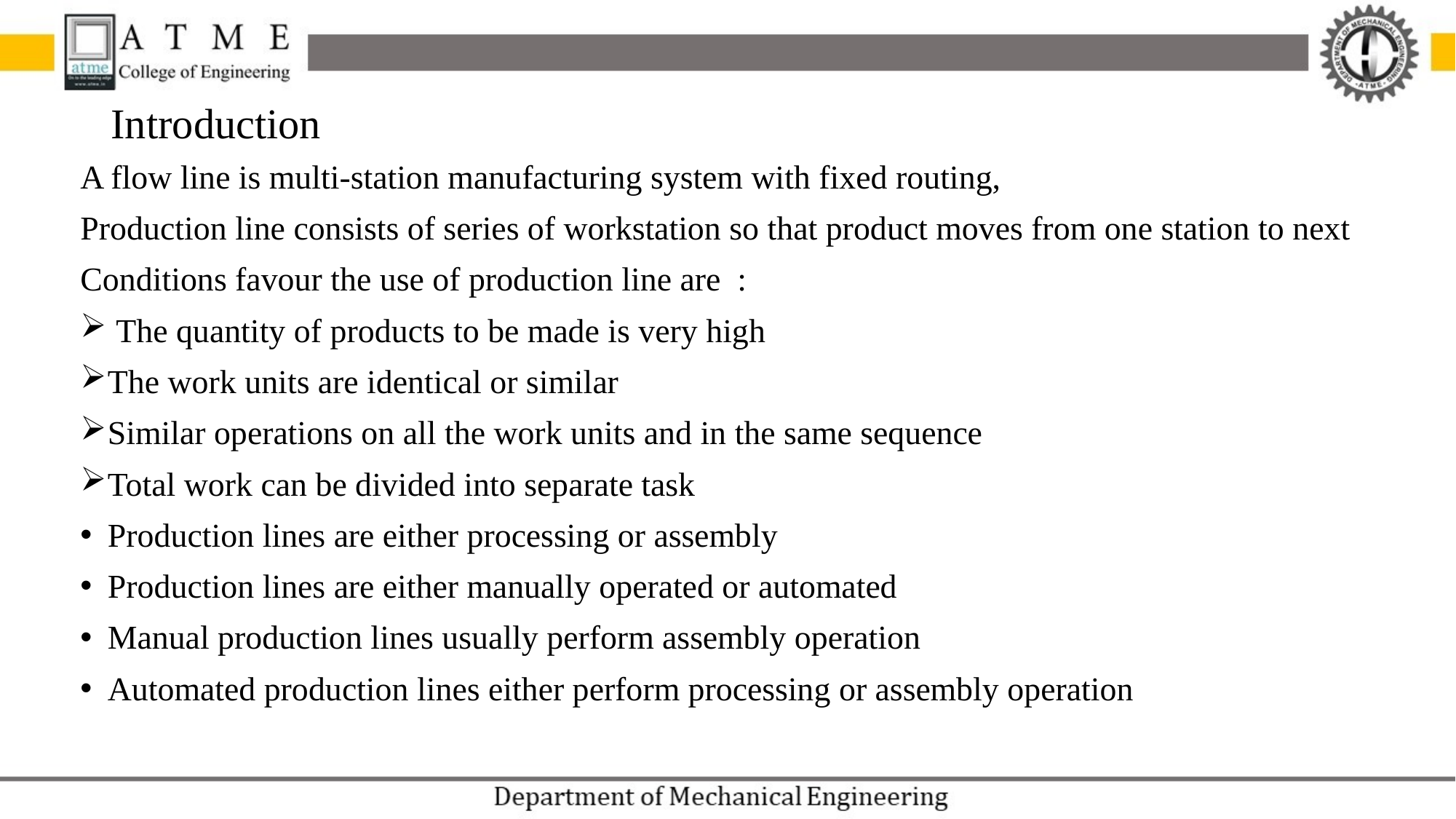

# Introduction
A flow line is multi-station manufacturing system with fixed routing,
Production line consists of series of workstation so that product moves from one station to next
Conditions favour the use of production line are  :
 The quantity of products to be made is very high
The work units are identical or similar
Similar operations on all the work units and in the same sequence
Total work can be divided into separate task
Production lines are either processing or assembly
Production lines are either manually operated or automated
Manual production lines usually perform assembly operation
Automated production lines either perform processing or assembly operation